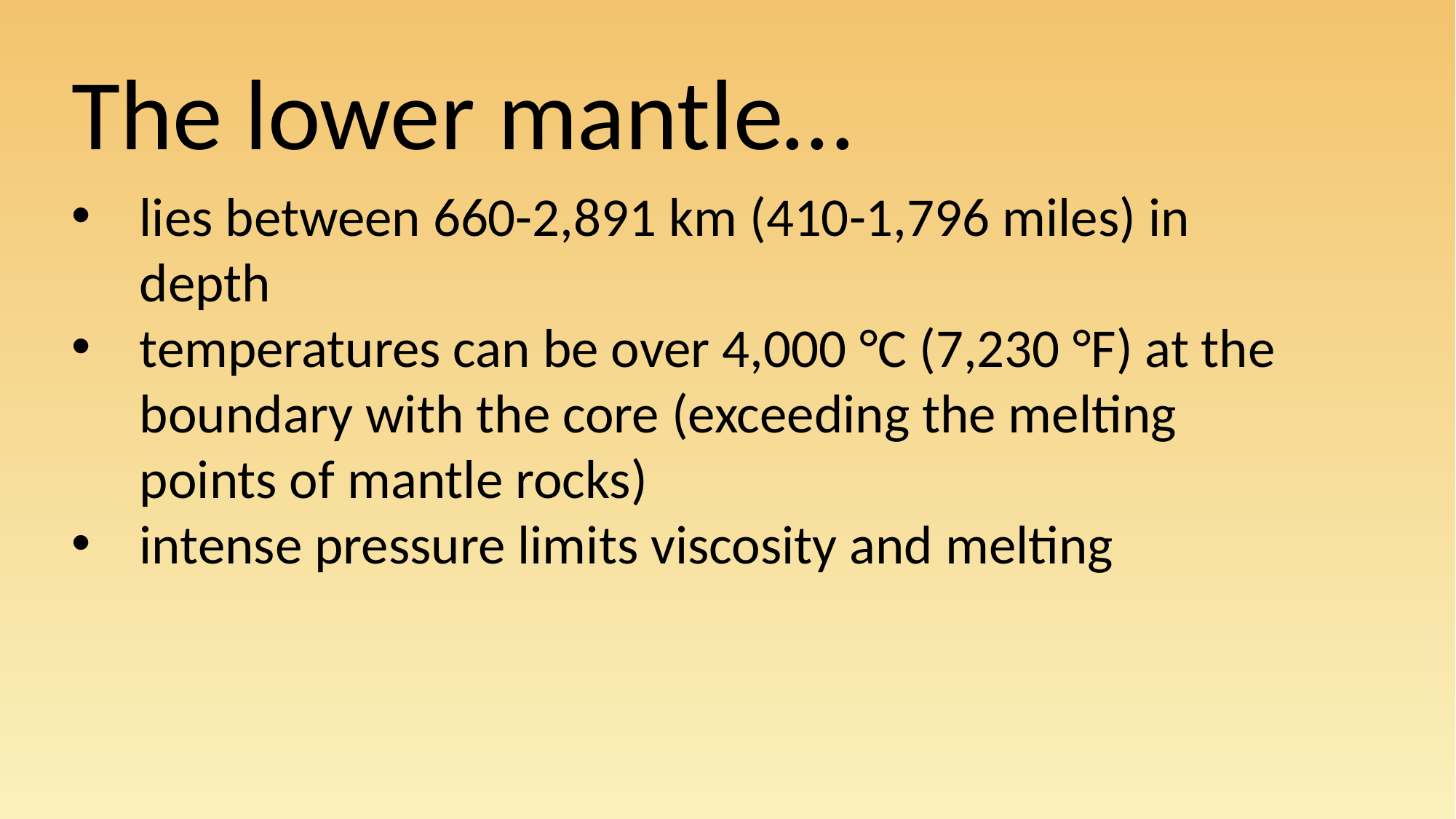

The lower mantle…
lies between 660-2,891 km (410-1,796 miles) in depth
temperatures can be over 4,000 °C (7,230 °F) at the boundary with the core (exceeding the melting points of mantle rocks)
intense pressure limits viscosity and melting